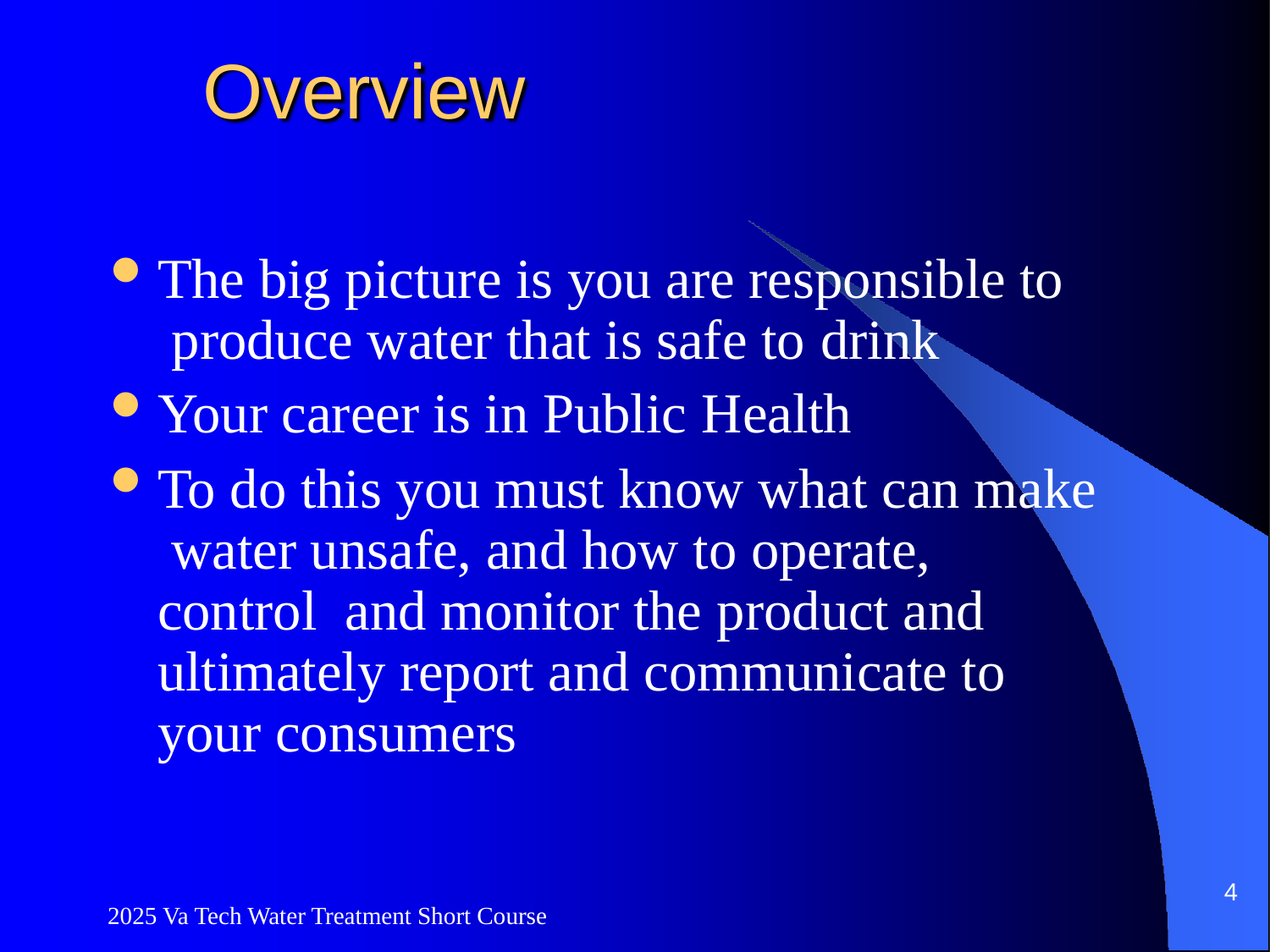

# Overview
The big picture is you are responsible to  produce water that is safe to drink
Your career is in Public Health
To do this you must know what can make  water unsafe, and how to operate, control  and monitor the product and ultimately report and communicate to your consumers
4
2025 Va Tech Water Treatment Short Course